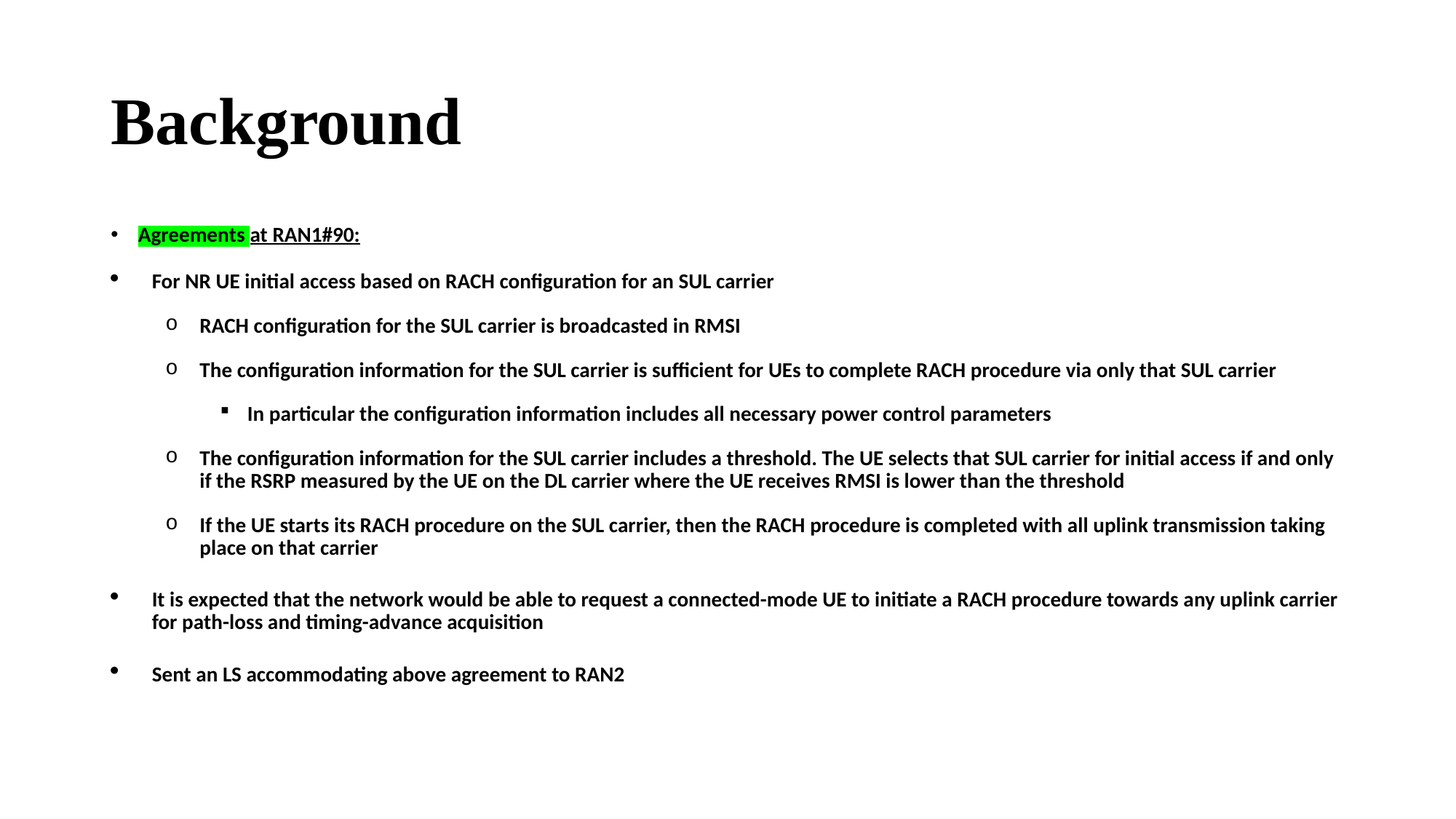

# Background
Agreements at RAN1#90:
For NR UE initial access based on RACH configuration for an SUL carrier
RACH configuration for the SUL carrier is broadcasted in RMSI
The configuration information for the SUL carrier is sufficient for UEs to complete RACH procedure via only that SUL carrier
In particular the configuration information includes all necessary power control parameters
The configuration information for the SUL carrier includes a threshold. The UE selects that SUL carrier for initial access if and only if the RSRP measured by the UE on the DL carrier where the UE receives RMSI is lower than the threshold
If the UE starts its RACH procedure on the SUL carrier, then the RACH procedure is completed with all uplink transmission taking place on that carrier
It is expected that the network would be able to request a connected-mode UE to initiate a RACH procedure towards any uplink carrier for path-loss and timing-advance acquisition
Sent an LS accommodating above agreement to RAN2